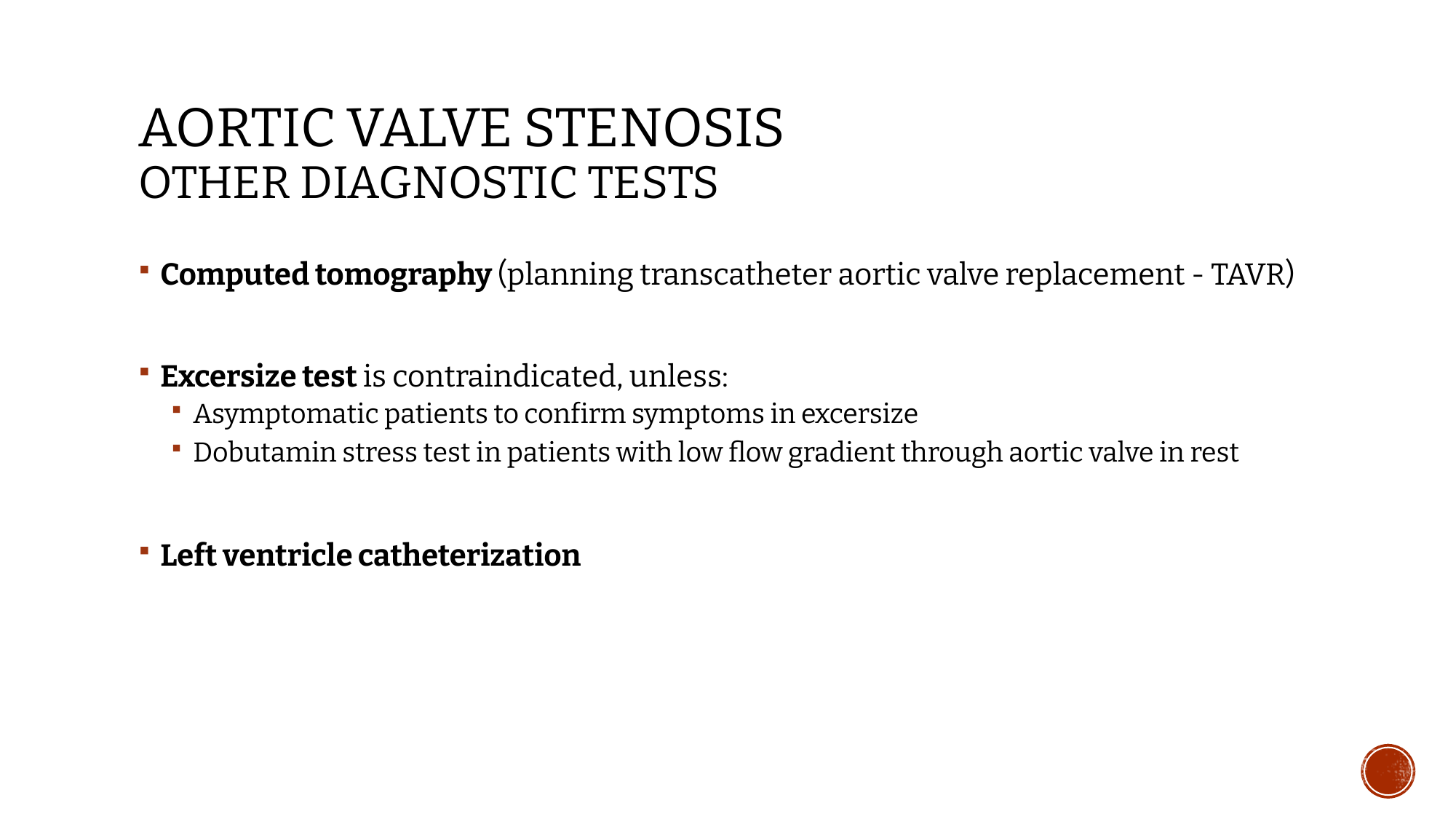

# AORTIC VALVE STENOSIS other diagnostic tests
Computed tomography (planning transcatheter aortic valve replacement - TAVR)

Excersize test is contraindicated, unless:
Asymptomatic patients to confirm symptoms in excersize
Dobutamin stress test in patients with low flow gradient through aortic valve in rest

Left ventricle catheterization